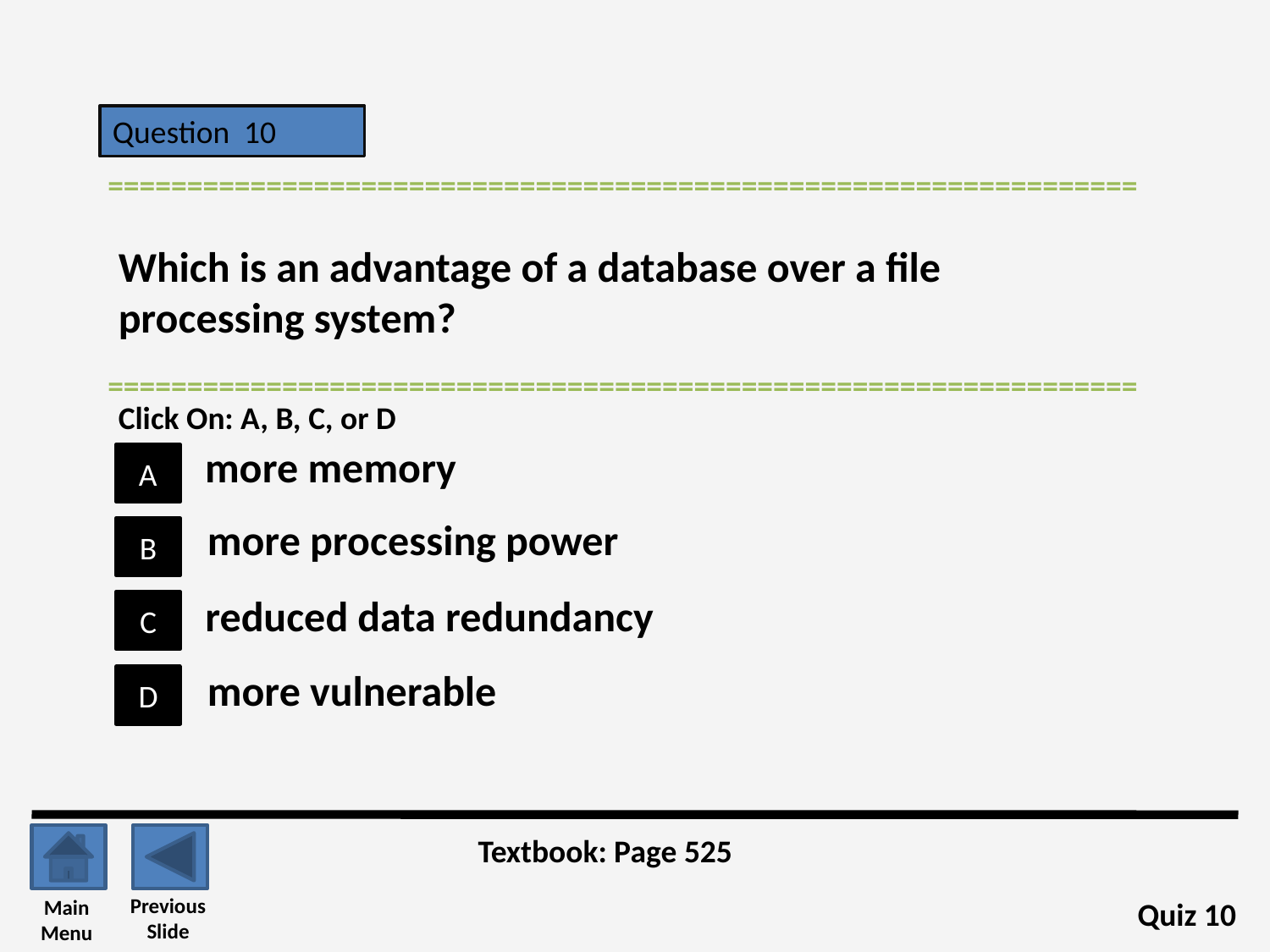

Question  10
=================================================================
Which is an advantage of a database over a file processing system?
=================================================================
Click On: A, B, C, or D

more memory
A
more processing power
B
reduced data redundancy
C
more vulnerable
D

Textbook: Page 525
Previous
Slide
Main
Menu
Quiz 10